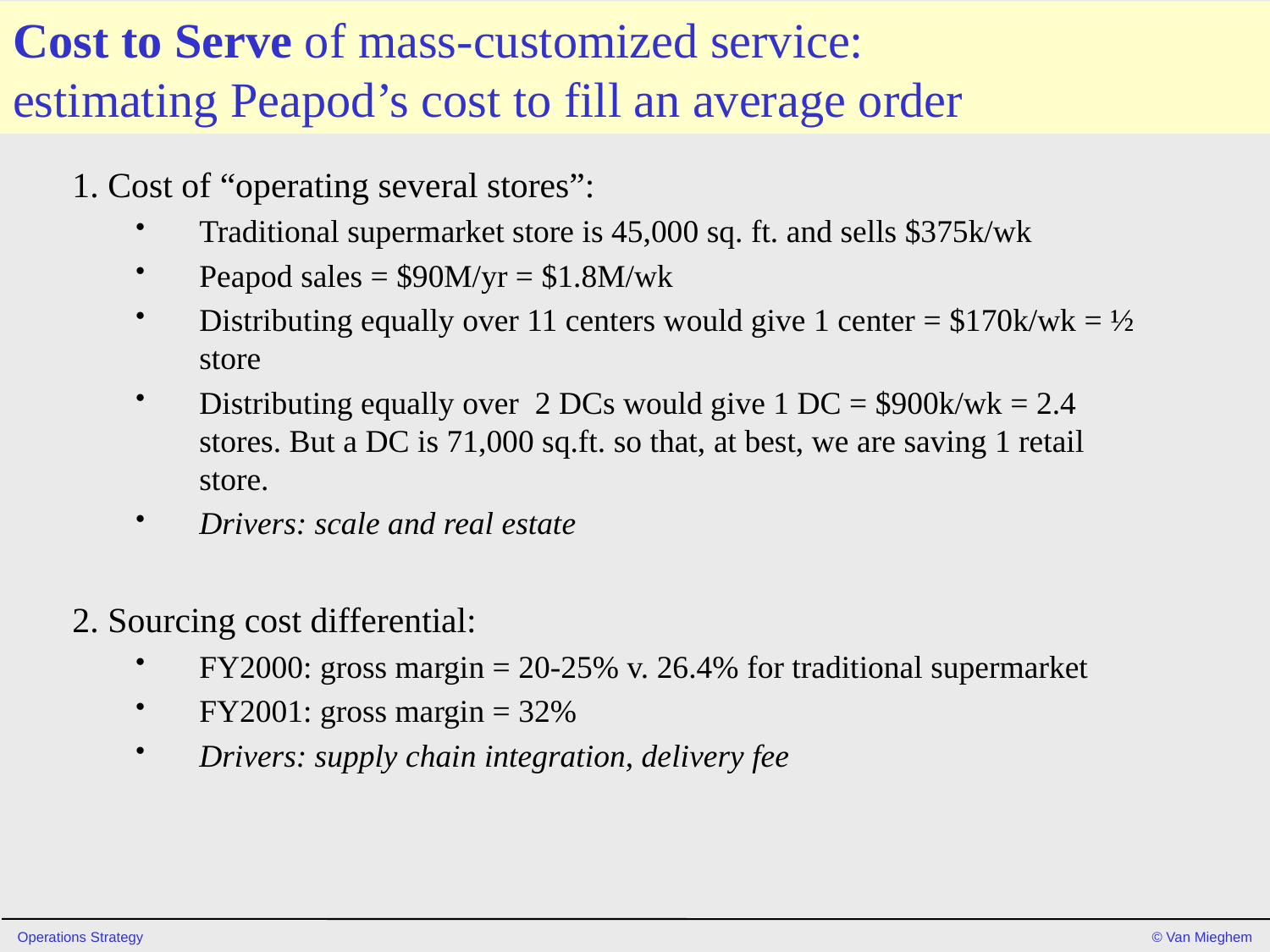

# Cost to Serve of mass-customized service: estimating Peapod’s cost to fill an average order
1. Cost of “operating several stores”:
Traditional supermarket store is 45,000 sq. ft. and sells $375k/wk
Peapod sales = $90M/yr = $1.8M/wk
Distributing equally over 11 centers would give 1 center = $170k/wk = ½ store
Distributing equally over  2 DCs would give 1 DC = $900k/wk = 2.4 stores. But a DC is 71,000 sq.ft. so that, at best, we are saving 1 retail store.
Drivers: scale and real estate

2. Sourcing cost differential:
FY2000: gross margin = 20-25% v. 26.4% for traditional supermarket
FY2001: gross margin = 32%
Drivers: supply chain integration, delivery fee